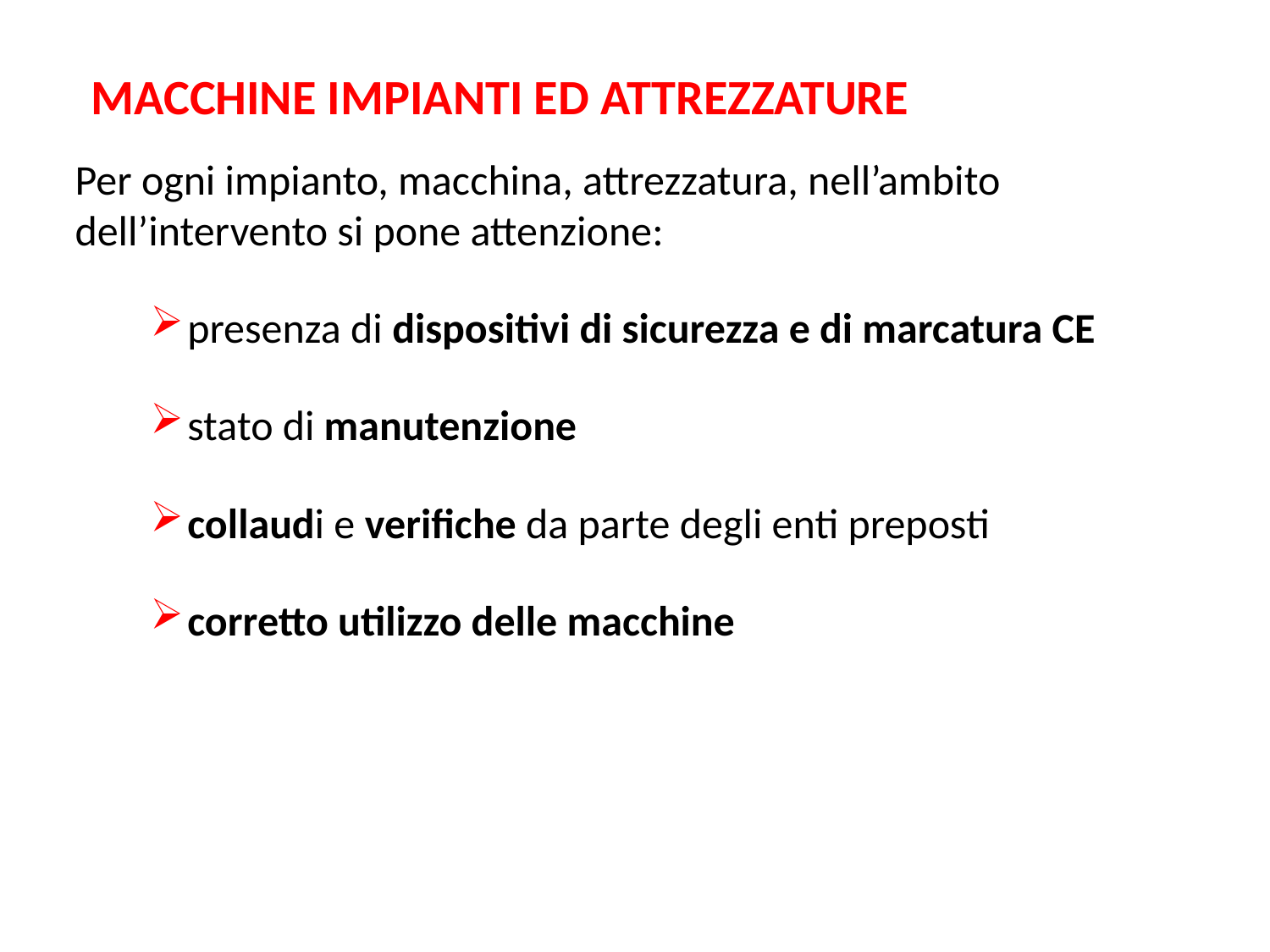

MACCHINE IMPIANTI ED ATTREZZATURE
Per ogni impianto, macchina, attrezzatura, nell’ambito dell’intervento si pone attenzione:
presenza di dispositivi di sicurezza e di marcatura CE
stato di manutenzione
collaudi e verifiche da parte degli enti preposti
corretto utilizzo delle macchine